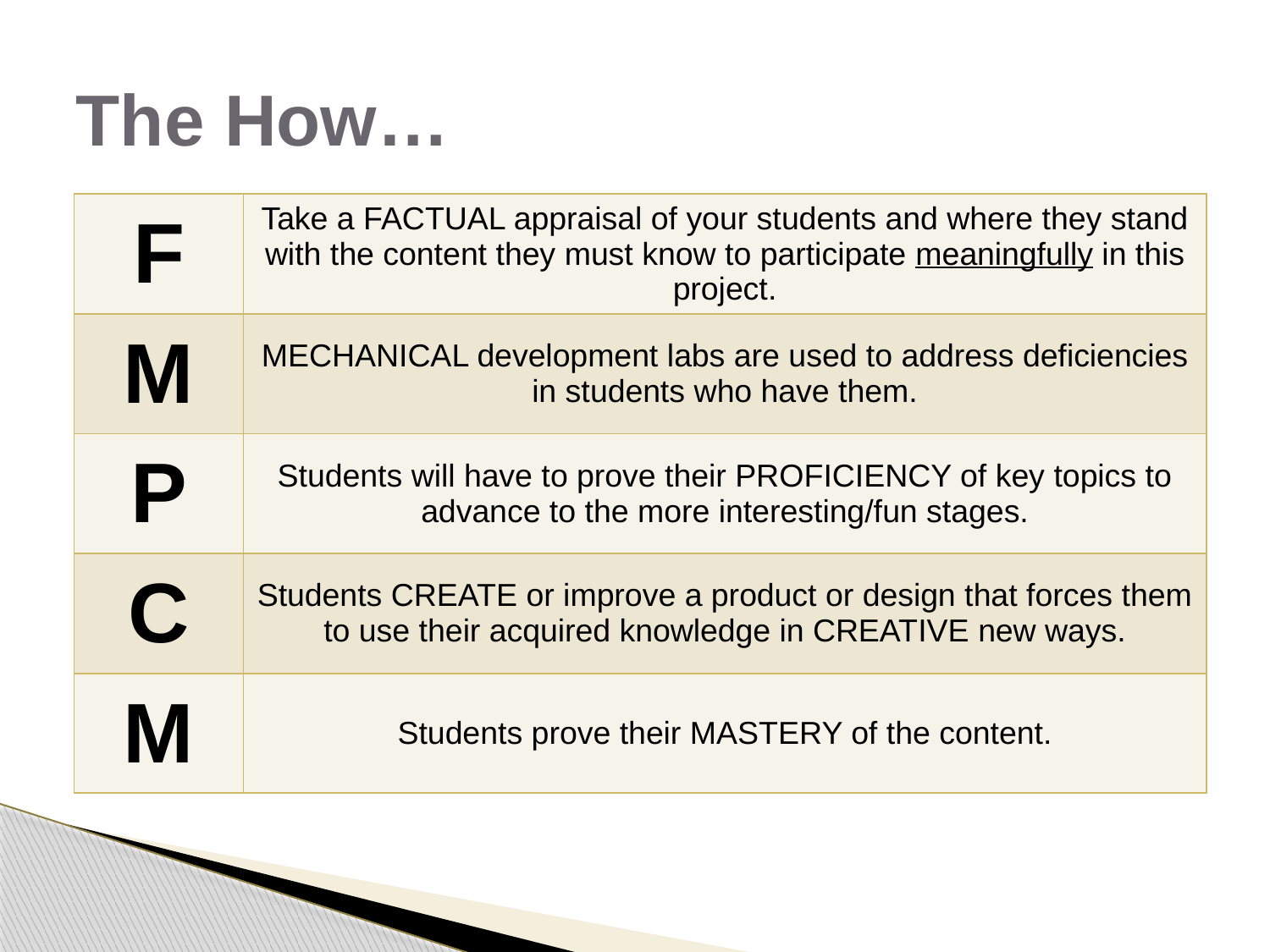

# The How…
| F | Take a FACTUAL appraisal of your students and where they stand with the content they must know to participate meaningfully in this project. |
| --- | --- |
| M | MECHANICAL development labs are used to address deficiencies in students who have them. |
| P | Students will have to prove their PROFICIENCY of key topics to advance to the more interesting/fun stages. |
| C | Students CREATE or improve a product or design that forces them to use their acquired knowledge in CREATIVE new ways. |
| M | Students prove their MASTERY of the content. |